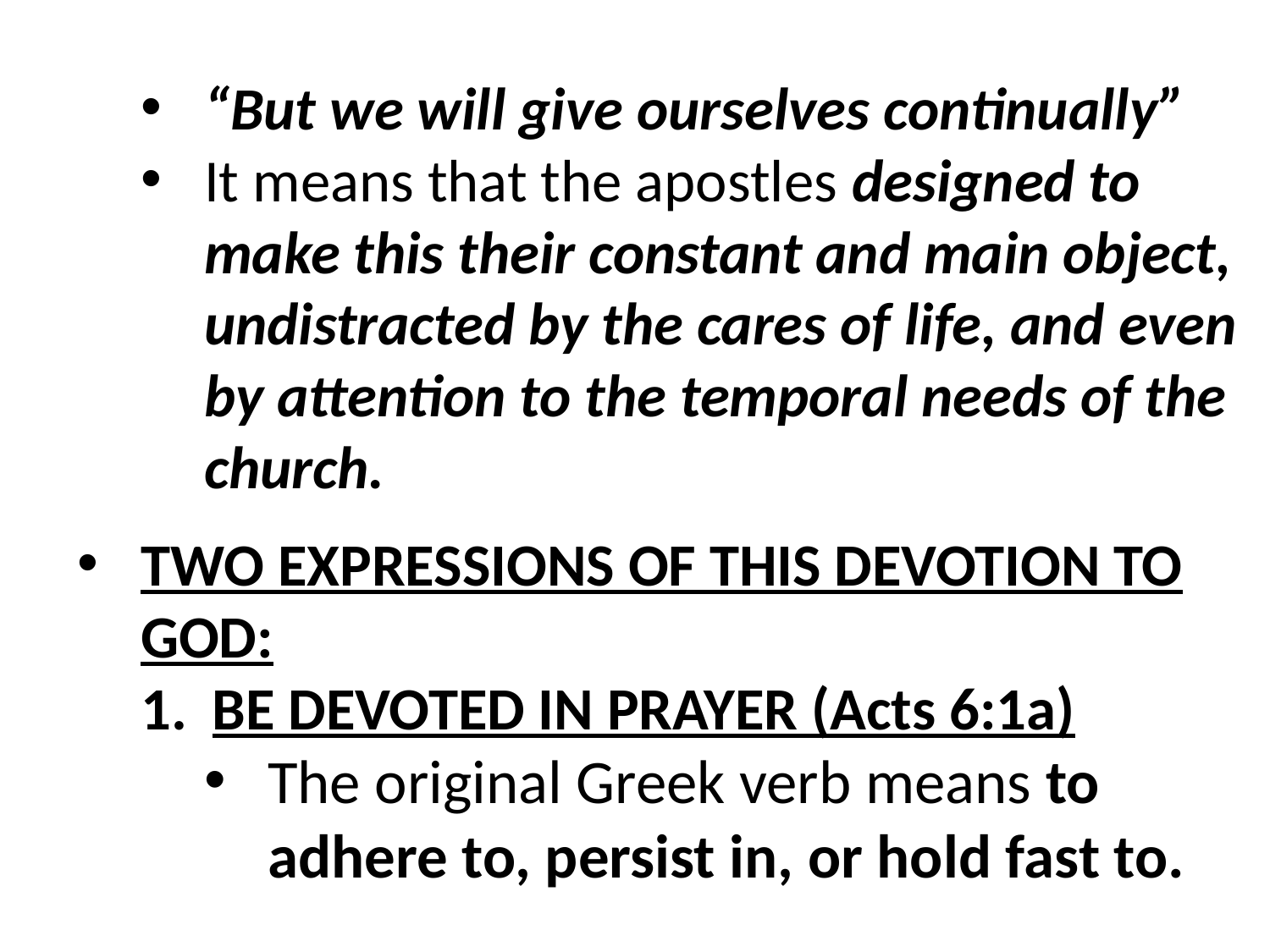

“But we will give ourselves continually”
It means that the apostles designed to make this their constant and main object, undistracted by the cares of life, and even by attention to the temporal needs of the church.

TWO EXPRESSIONS OF THIS DEVOTION TO GOD:
BE DEVOTED IN PRAYER (Acts 6:1a)
The original Greek verb means to adhere to, persist in, or hold fast to.